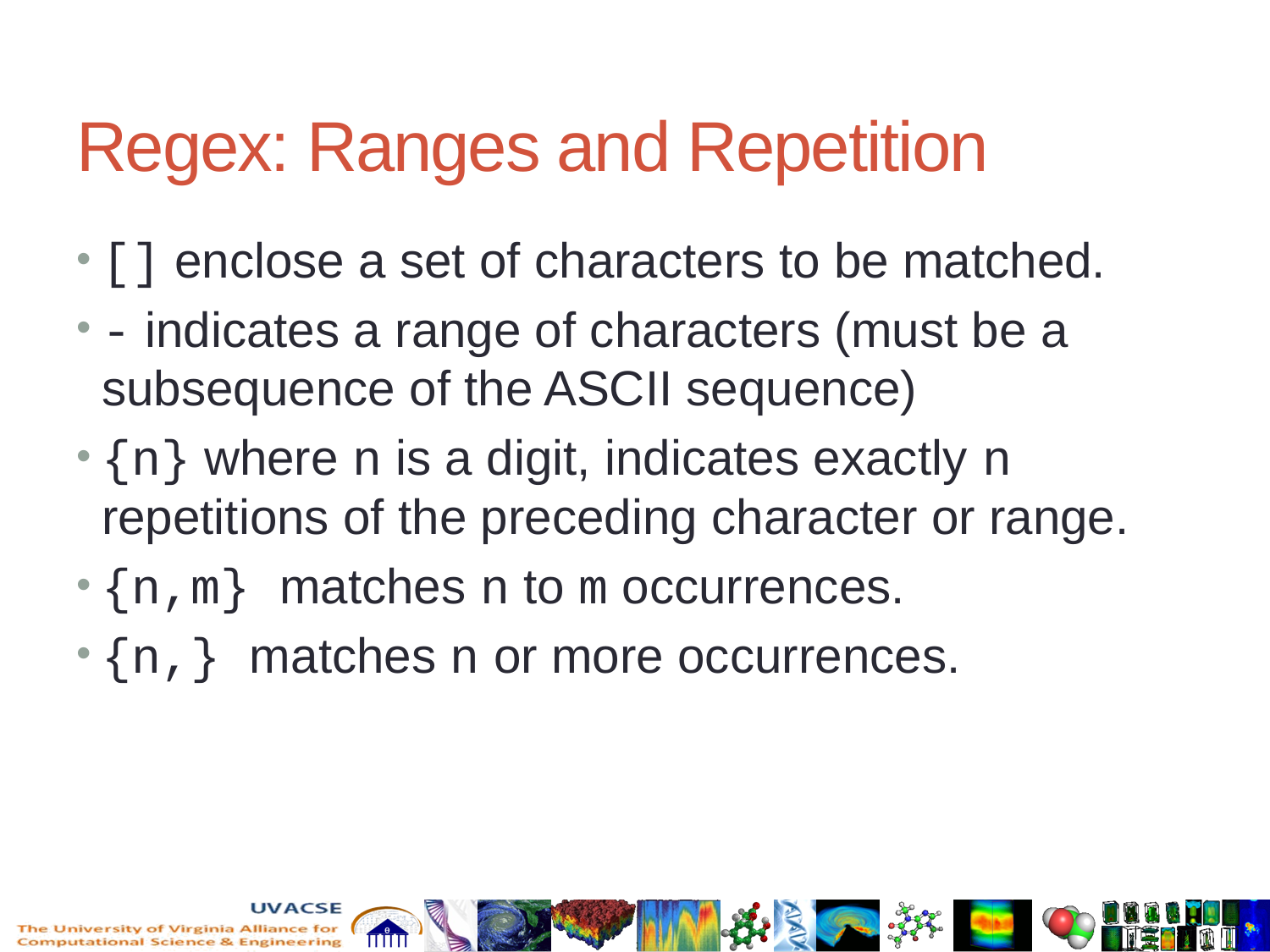

# Regex: Ranges and Repetition
[] enclose a set of characters to be matched.
- indicates a range of characters (must be a subsequence of the ASCII sequence)
{n} where n is a digit, indicates exactly n repetitions of the preceding character or range.
{n,m} matches n to m occurrences.
{n,} matches n or more occurrences.